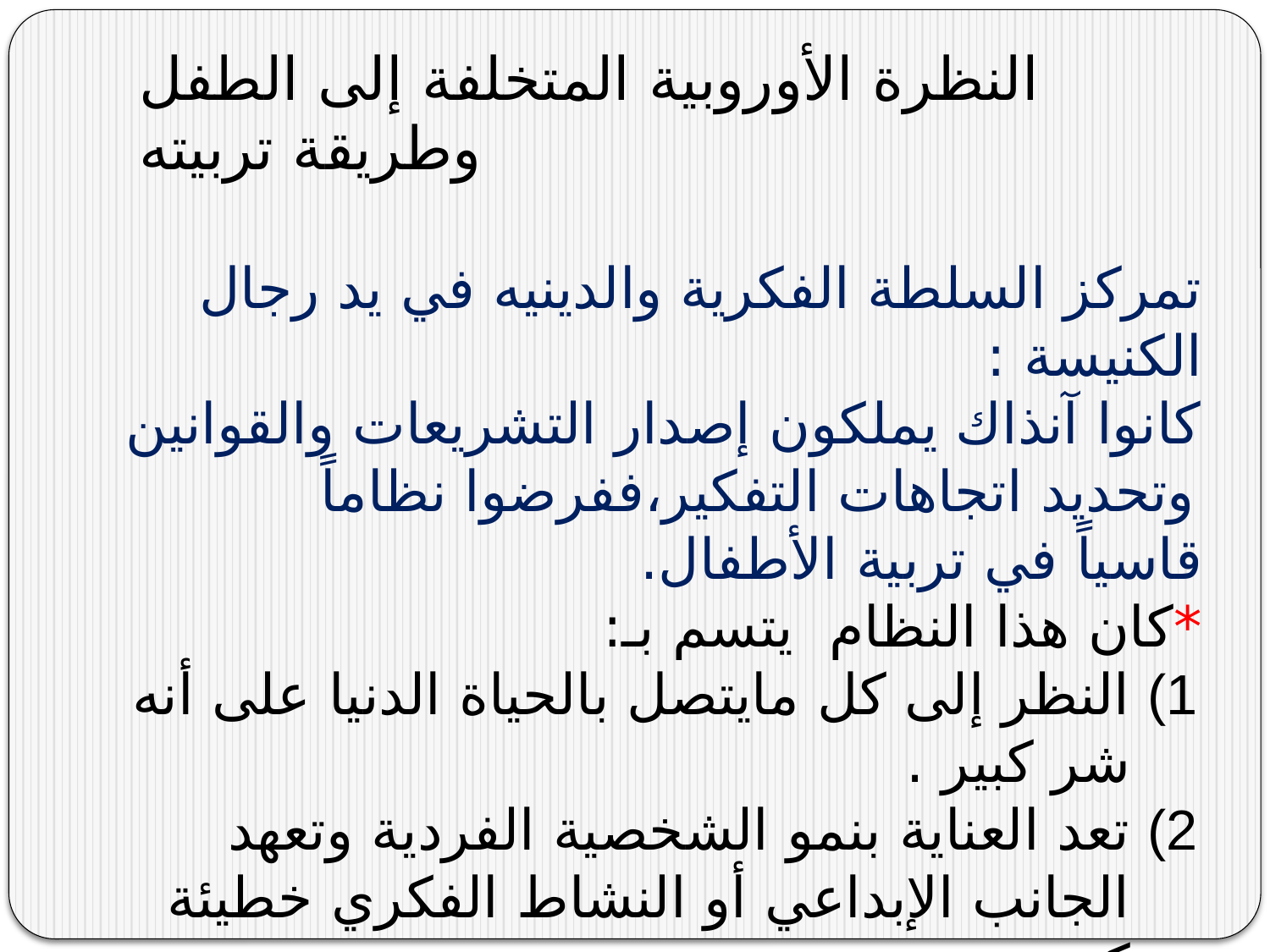

# النظرة الأوروبية المتخلفة إلى الطفل وطريقة تربيته
تمركز السلطة الفكرية والدينيه في يد رجال الكنيسة :
كانوا آنذاك يملكون إصدار التشريعات والقوانين وتحديد اتجاهات التفكير،ففرضوا نظاماً
قاسياً في تربية الأطفال.
*كان هذا النظام  يتسم بـ:
النظر إلى كل مايتصل بالحياة الدنيا على أنه شر كبير .
تعد العناية بنمو الشخصية الفردية وتعهد الجانب الإبداعي أو النشاط الفكري خطيئة كبرى.
 كان من رأى رجال الدين أن الشغف بالأدب والشعر زندقة وكفر ومن ثم حرموهما على الأطفال.